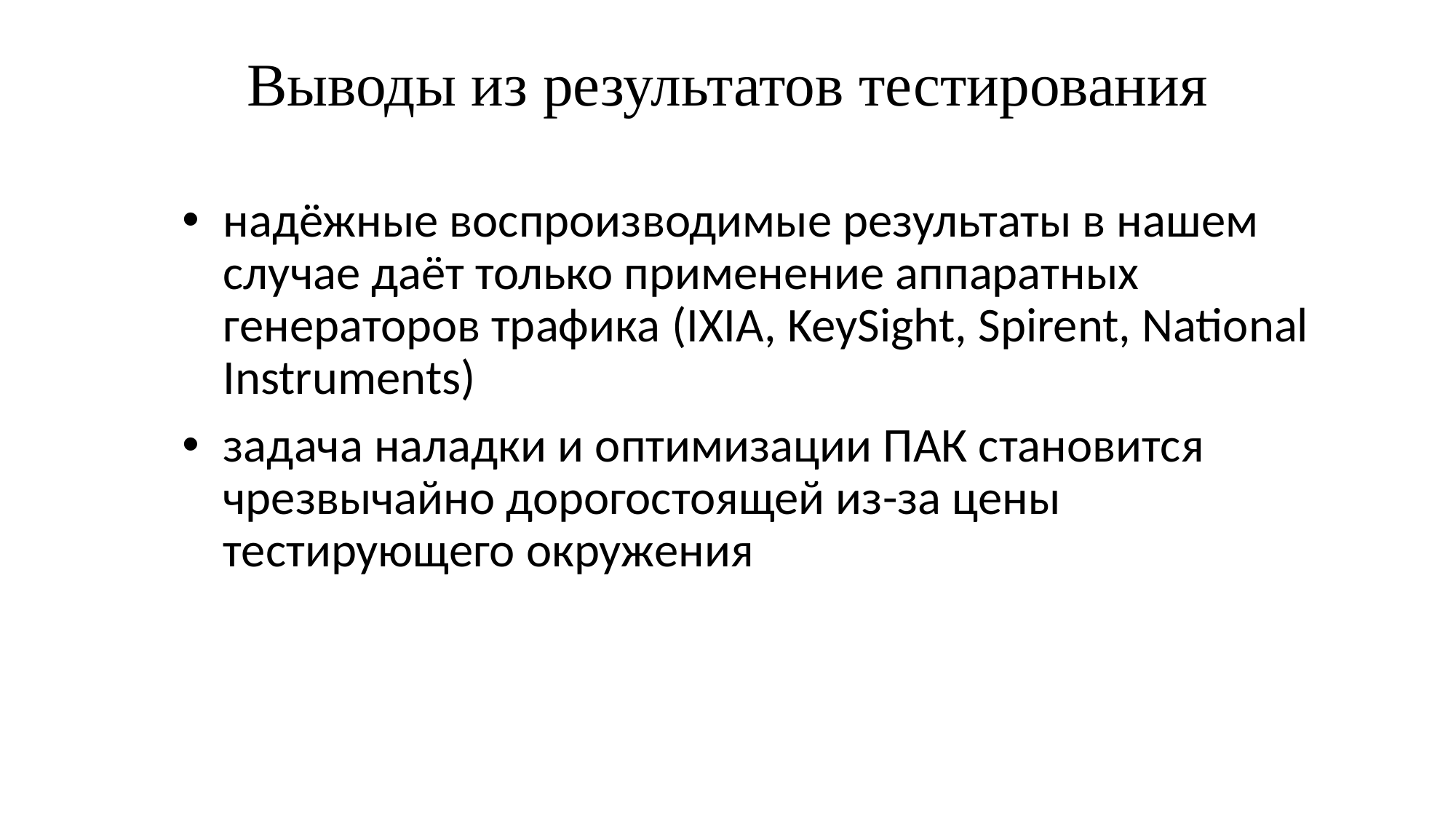

# Выводы из результатов тестирования
надёжные воспроизводимые результаты в нашем случае даёт только применение аппаратных генераторов трафика (IXIA, KeySight, Spirent, National Instruments)
задача наладки и оптимизации ПАК становится чрезвычайно дорогостоящей из-за цены тестирующего окружения